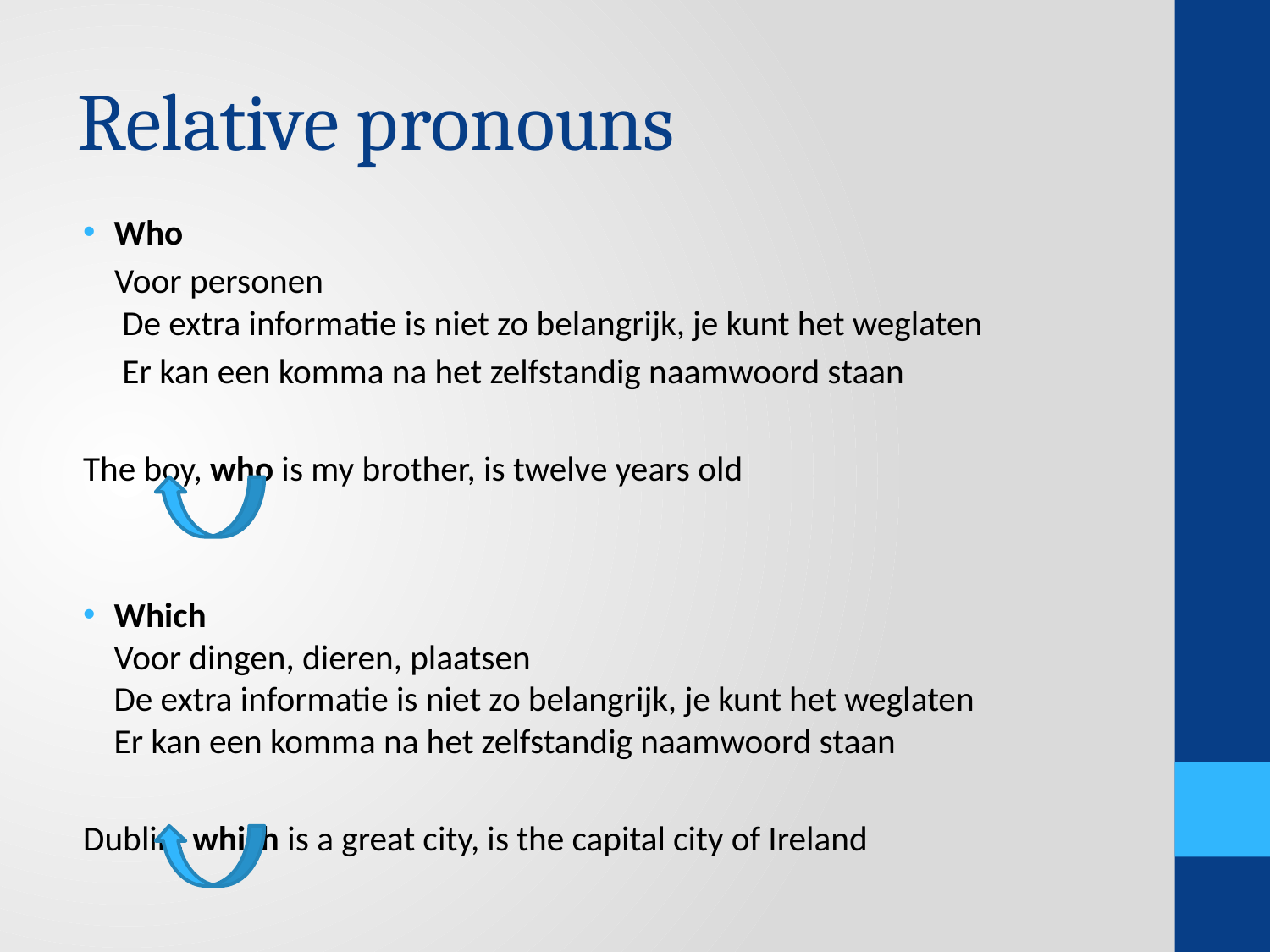

# Relative pronouns
Who
    Voor personen
     De extra informatie is niet zo belangrijk, je kunt het weglaten
     Er kan een komma na het zelfstandig naamwoord staan

The boy, who is my brother, is twelve years old

Which
Voor dingen, dieren, plaatsen
De extra informatie is niet zo belangrijk, je kunt het weglaten
Er kan een komma na het zelfstandig naamwoord staan

Dublin, which is a great city, is the capital city of Ireland